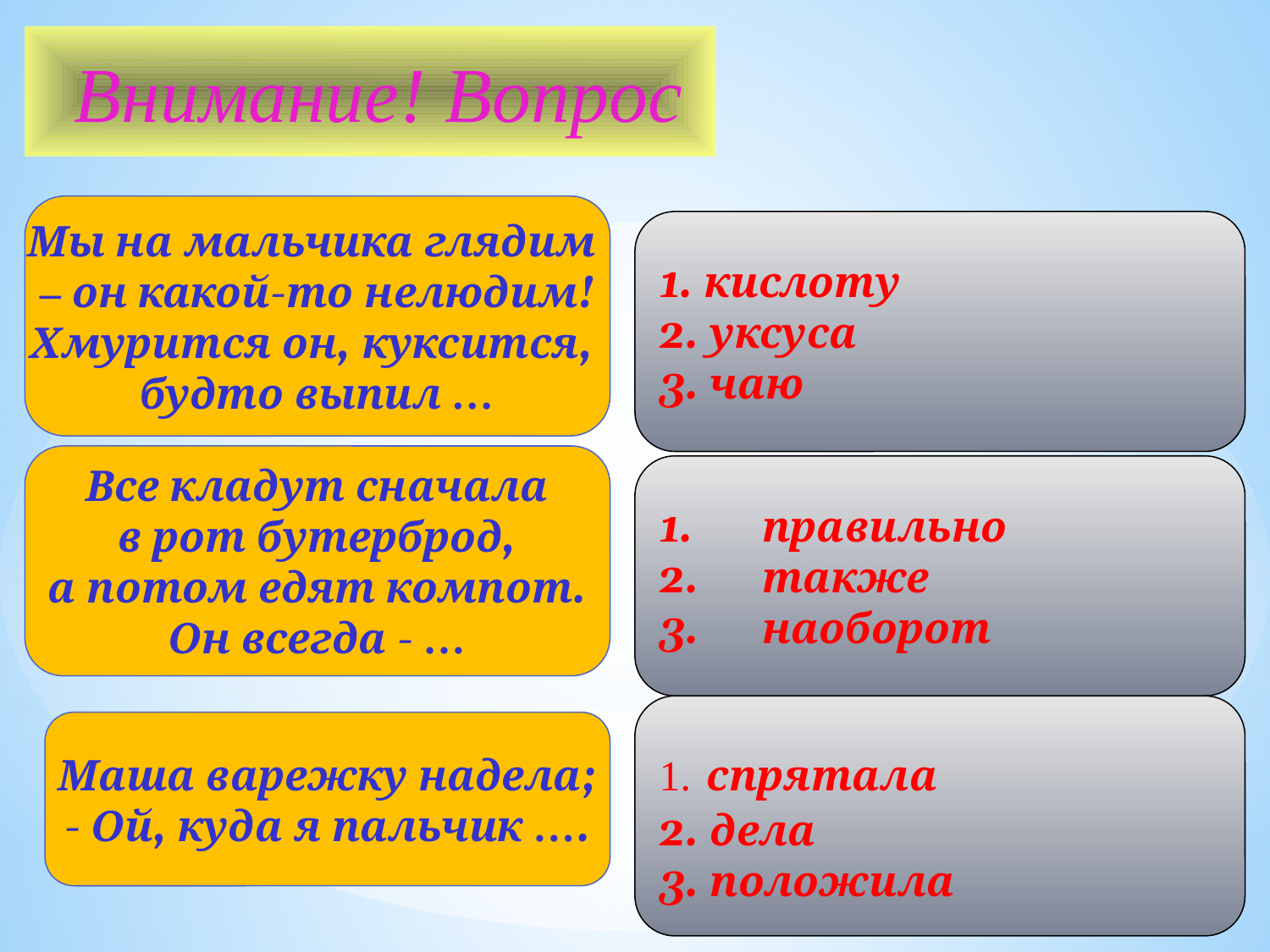

Внимание! Вопрос
Мы на мальчика глядим
– он какой-то нелюдим!
Хмурится он, куксится,
будто выпил …
1. кислоту
2. уксуса
3. чаю
Все кладут сначала
 в рот бутерброд,
а потом едят компот.
Он всегда - …
правильно
также
наоборот
1. спрятала
2. дела
3. положила
Маша варежку надела;
- Ой, куда я пальчик ….